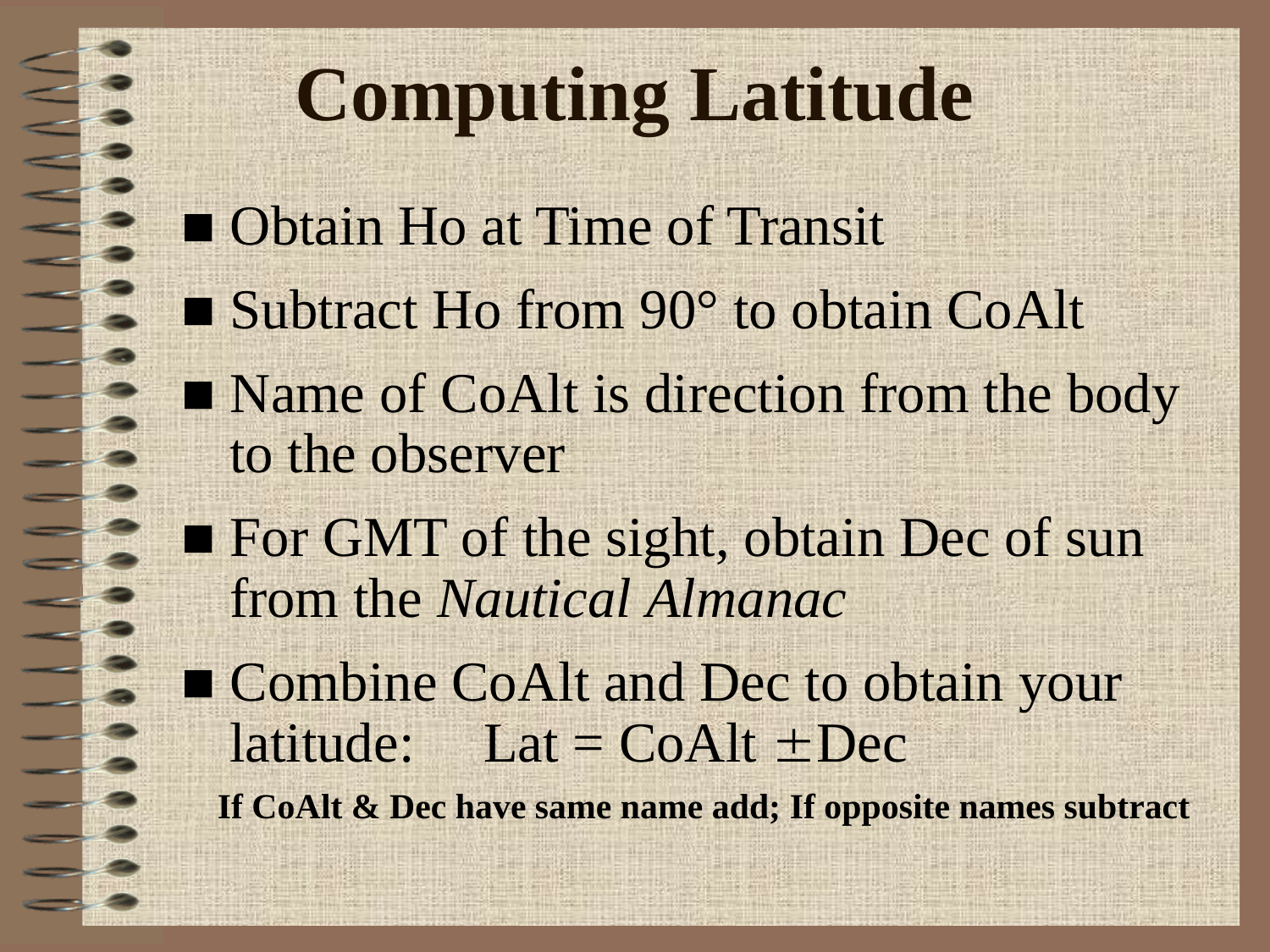

Computing Latitude
■ Obtain Ho at Time of Transit
■ Subtract Ho from 90° to obtain CoAlt
■ Name of CoAlt is direction from the body to the observer
■ For GMT of the sight, obtain Dec of sun from the Nautical Almanac
■ Combine CoAlt and Dec to obtain your latitude:	Lat = CoAlt ±Dec
    If CoAlt & Dec have same name add; If opposite names subtract